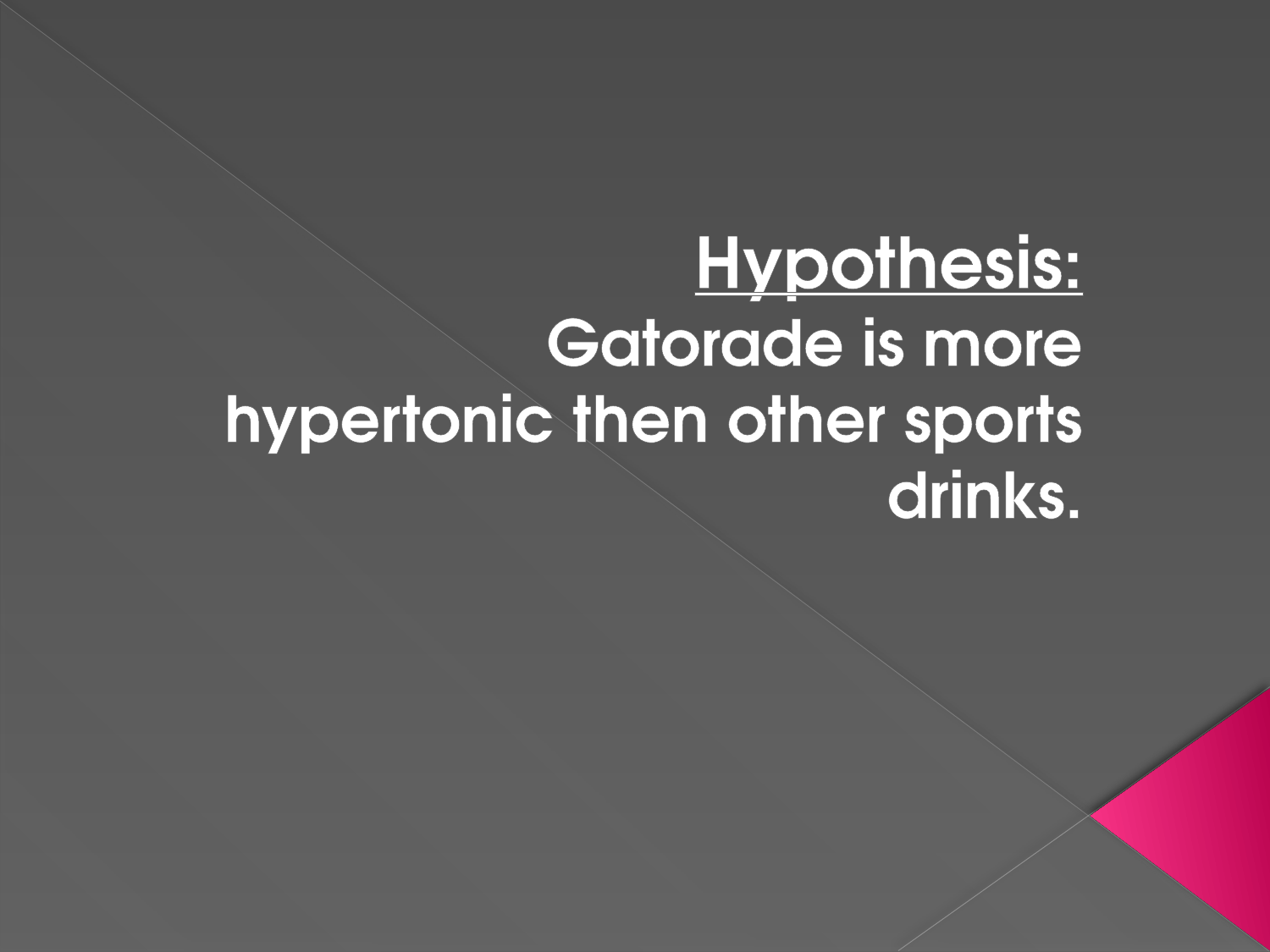

Hypothesis:
Gatorade is more hypertonic then other sports drinks.